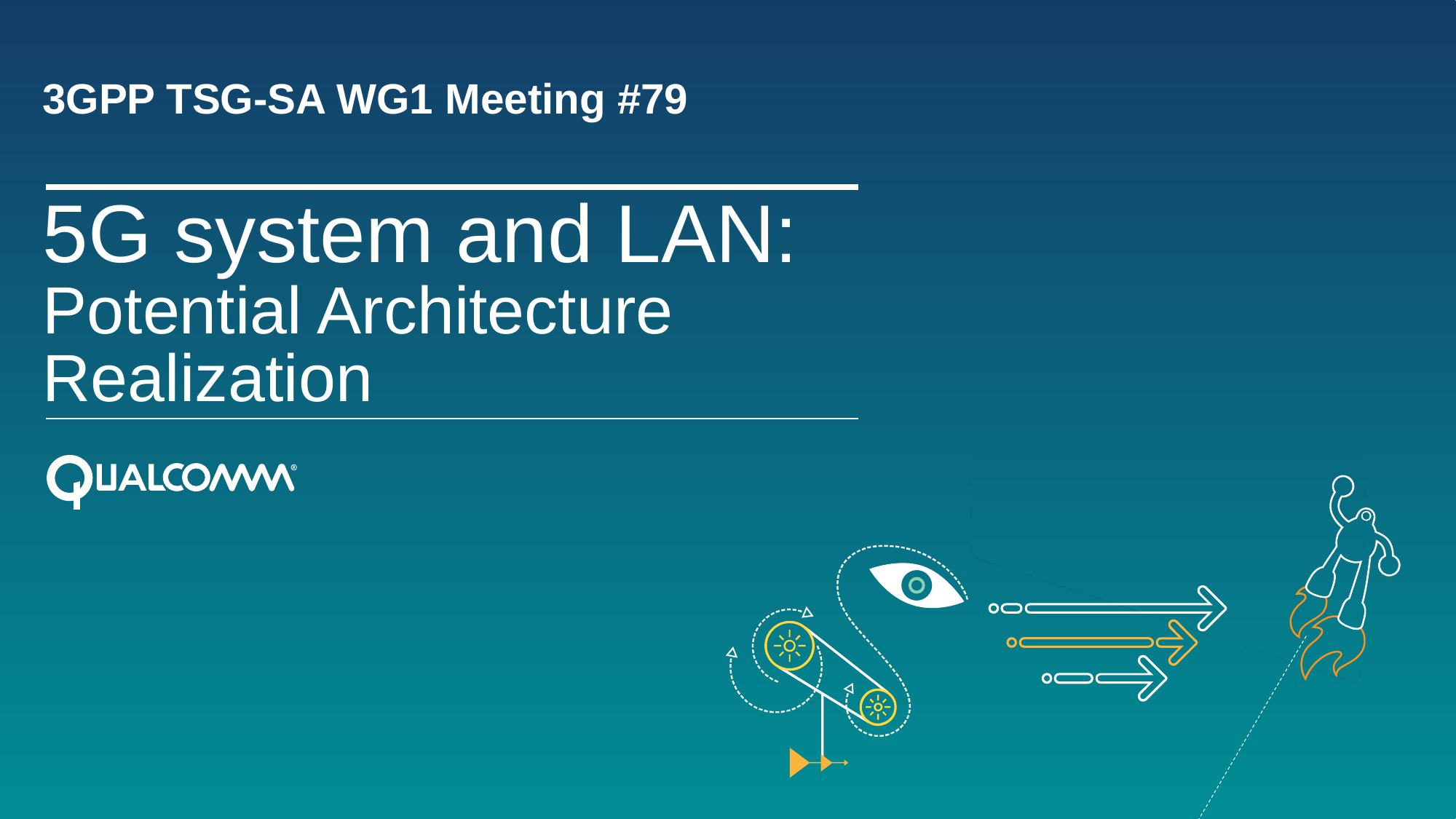

3GPP TSG-SA WG1 Meeting #79
# 5G system and LAN: Potential Architecture Realization